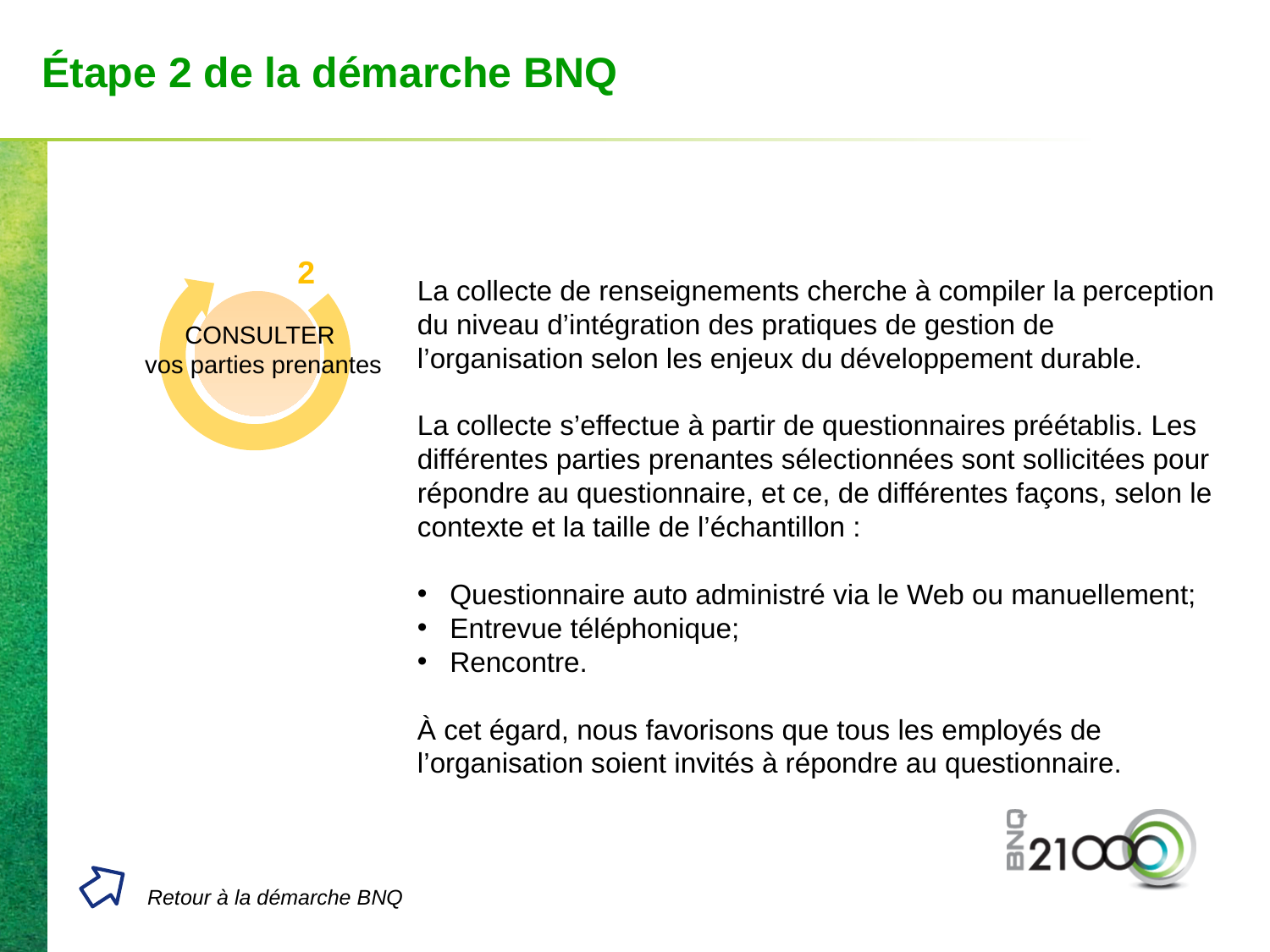

# Étape 2 de la démarche BNQ
2

La collecte de renseignements cherche à compiler la perception du niveau d’intégration des pratiques de gestion de l’organisation selon les enjeux du développement durable.

La collecte s’effectue à partir de questionnaires préétablis. Les différentes parties prenantes sélectionnées sont sollicitées pour répondre au questionnaire, et ce, de différentes façons, selon le contexte et la taille de l’échantillon :

 Questionnaire auto administré via le Web ou manuellement;
 Entrevue téléphonique;
 Rencontre.

À cet égard, nous favorisons que tous les employés de l’organisation soient invités à répondre au questionnaire.

CONSULTER
 vos parties prenantes

Retour à la démarche BNQ